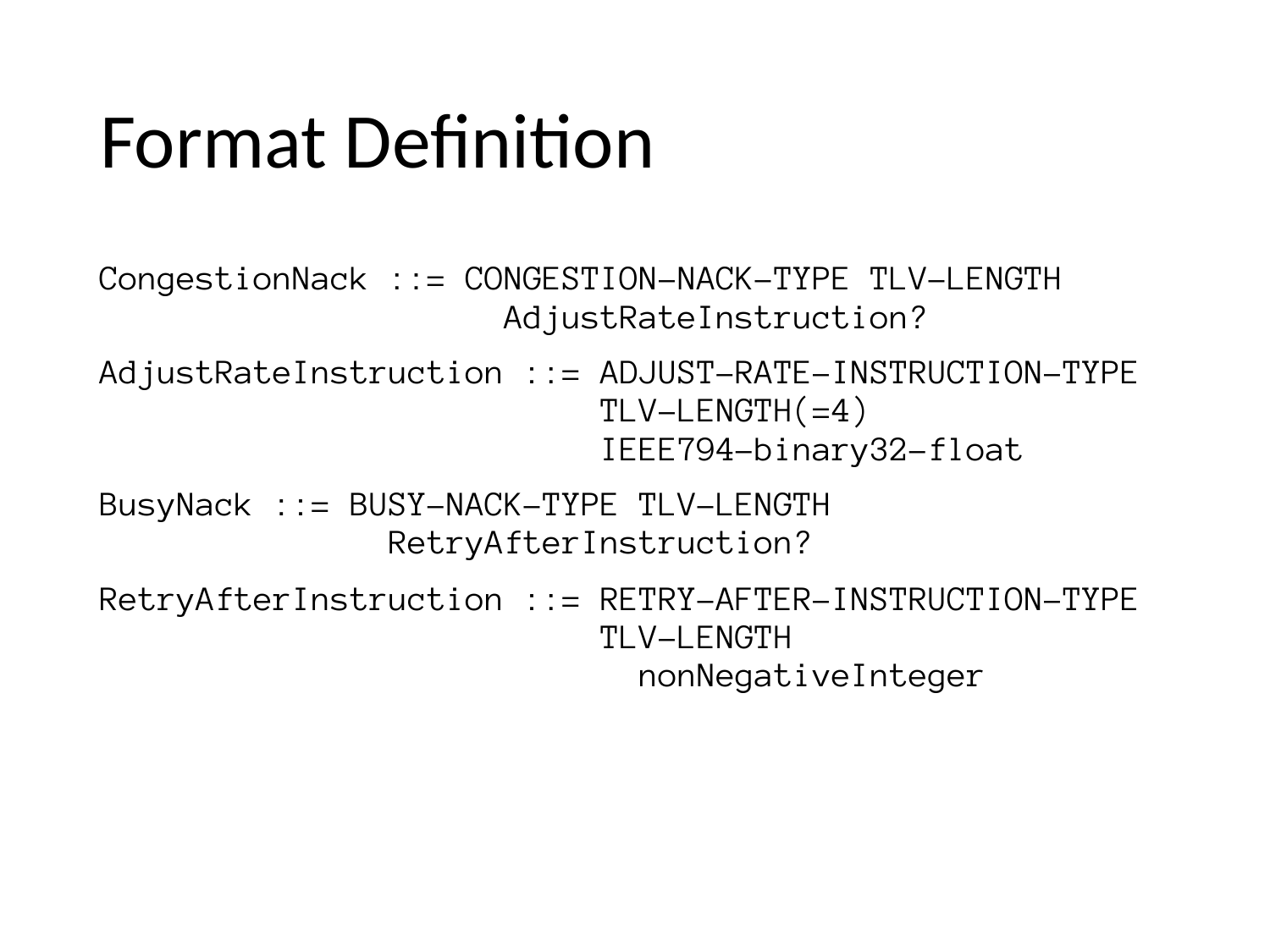

# Format Definition
CongestionNack ::= CONGESTION-NACK-TYPE TLV-LENGTH
                     AdjustRateInstruction?
AdjustRateInstruction ::= ADJUST-RATE-INSTRUCTION-TYPE
                          TLV-LENGTH(=4)
                          IEEE794-binary32-float
BusyNack ::= BUSY-NACK-TYPE TLV-LENGTH
               RetryAfterInstruction?
RetryAfterInstruction ::= RETRY-AFTER-INSTRUCTION-TYPE
                          TLV-LENGTH
                            nonNegativeInteger